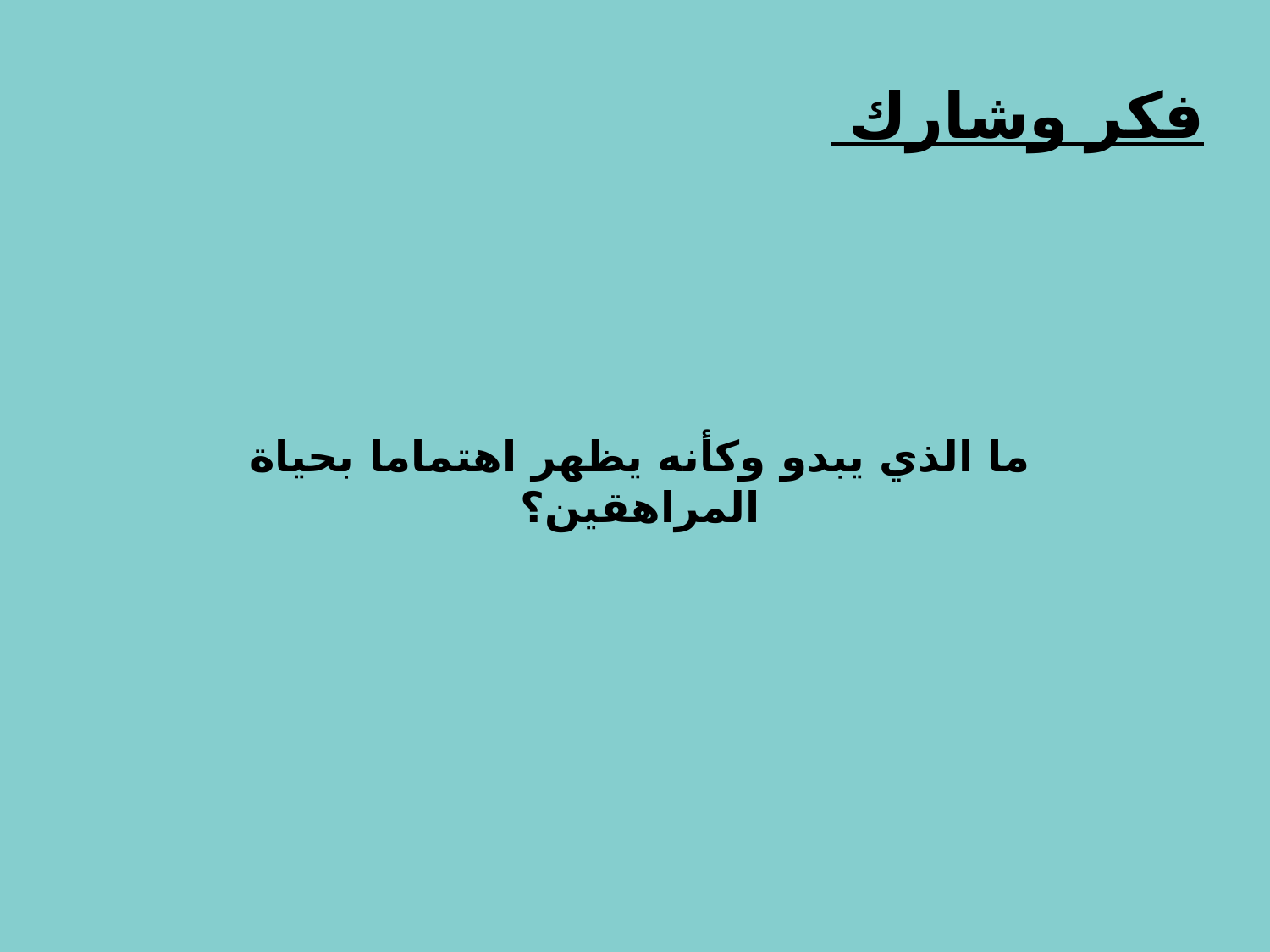

فكر وشارك
ما الذي يبدو وكأنه يظهر اهتماما بحياة المراهقين؟